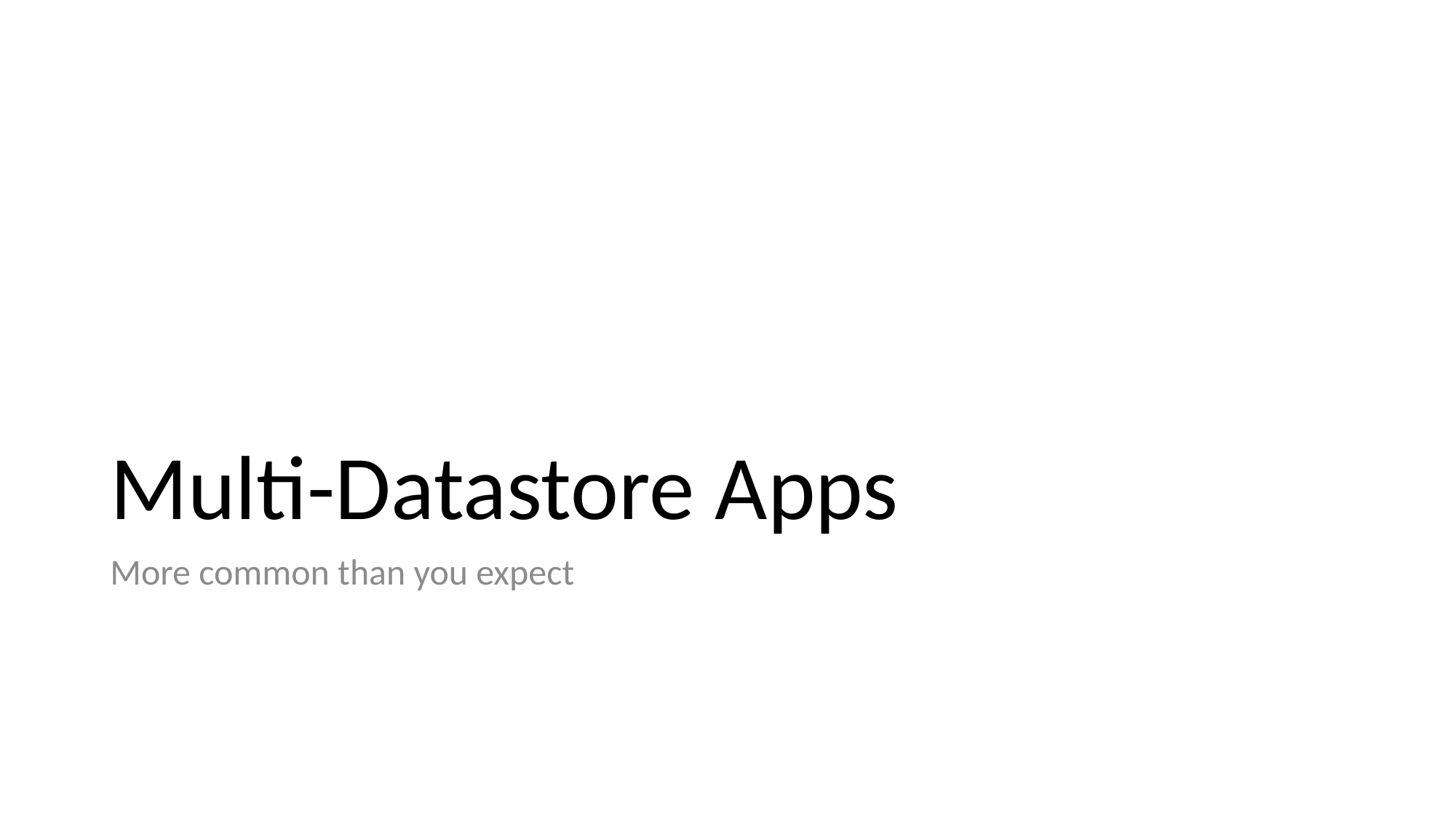

# Multi-Datastore Apps
More common than you expect